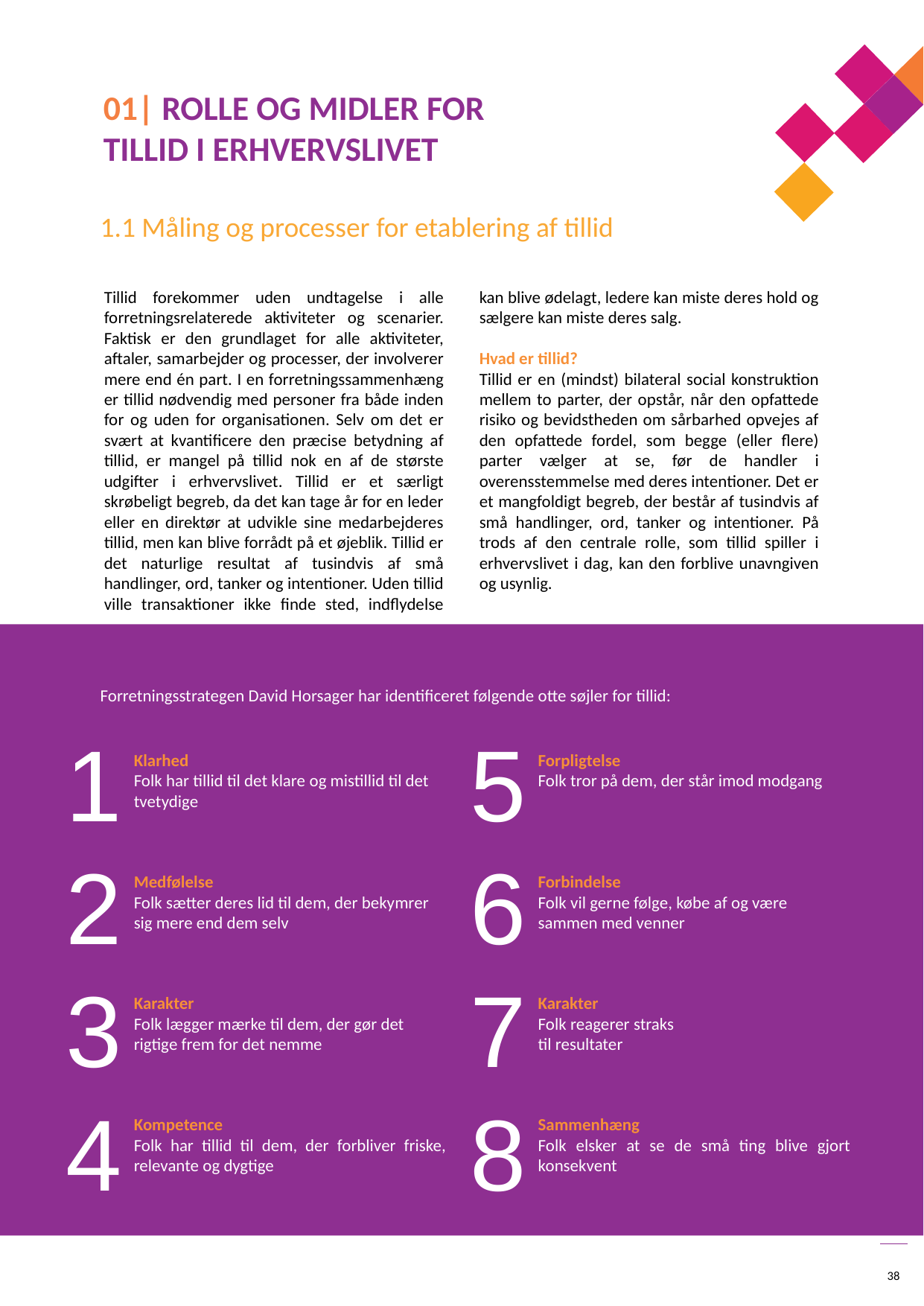

01| ROLLE OG MIDLER FOR TILLID I ERHVERVSLIVET

1.1 Måling og processer for etablering af tillid

Tillid forekommer uden undtagelse i alle forretningsrelaterede aktiviteter og scenarier. Faktisk er den grundlaget for alle aktiviteter, aftaler, samarbejder og processer, der involverer mere end én part. I en forretningssammenhæng er tillid nødvendig med personer fra både inden for og uden for organisationen. Selv om det er svært at kvantificere den præcise betydning af tillid, er mangel på tillid nok en af de største udgifter i erhvervslivet. Tillid er et særligt skrøbeligt begreb, da det kan tage år for en leder eller en direktør at udvikle sine medarbejderes tillid, men kan blive forrådt på et øjeblik. Tillid er det naturlige resultat af tusindvis af små handlinger, ord, tanker og intentioner. Uden tillid ville transaktioner ikke finde sted, indflydelse kan blive ødelagt, ledere kan miste deres hold og sælgere kan miste deres salg.

Hvad er tillid?
Tillid er en (mindst) bilateral social konstruktion mellem to parter, der opstår, når den opfattede risiko og bevidstheden om sårbarhed opvejes af den opfattede fordel, som begge (eller flere) parter vælger at se, før de handler i overensstemmelse med deres intentioner. Det er et mangfoldigt begreb, der består af tusindvis af små handlinger, ord, tanker og intentioner. På trods af den centrale rolle, som tillid spiller i erhvervslivet i dag, kan den forblive unavngiven og usynlig.

Forretningsstrategen David Horsager har identificeret følgende otte søjler for tillid:
1
5
Klarhed
Folk har tillid til det klare og mistillid til det tvetydige

Forpligtelse
Folk tror på dem, der står imod modgang

2
6
Medfølelse
Folk sætter deres lid til dem, der bekymrer sig mere end dem selv
Forbindelse
Folk vil gerne følge, købe af og være sammen med venner

3
7
Karakter
Folk lægger mærke til dem, der gør det rigtige frem for det nemme
Karakter
Folk reagerer straks
til resultater

4
8
Kompetence
Folk har tillid til dem, der forbliver friske, relevante og dygtige
Sammenhæng
Folk elsker at se de små ting blive gjort konsekvent
38